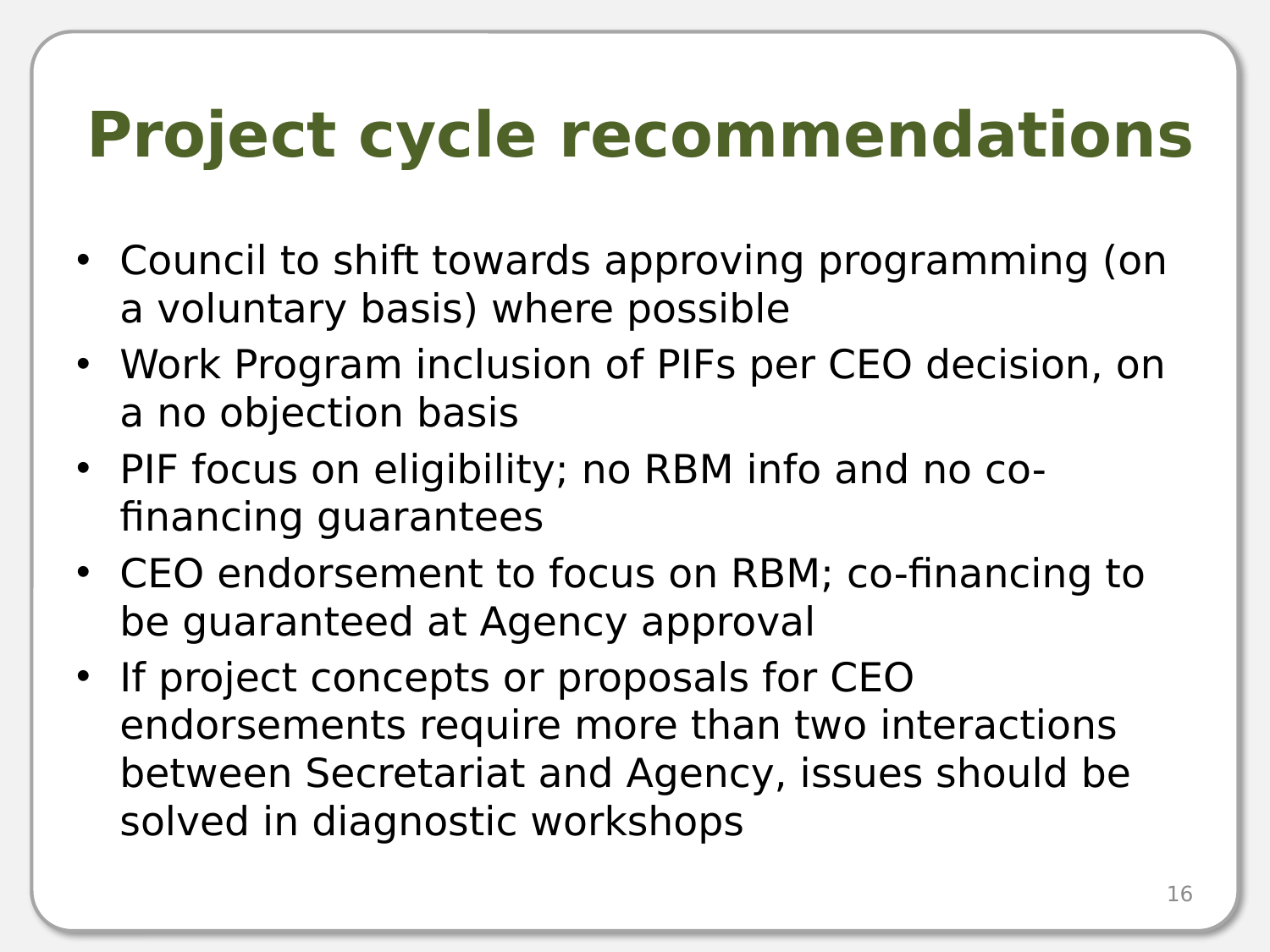

# Project cycle recommendations
Council to shift towards approving programming (on a voluntary basis) where possible
Work Program inclusion of PIFs per CEO decision, on a no objection basis
PIF focus on eligibility; no RBM info and no co-financing guarantees
CEO endorsement to focus on RBM; co-financing to be guaranteed at Agency approval
If project concepts or proposals for CEO endorsements require more than two interactions between Secretariat and Agency, issues should be solved in diagnostic workshops

16